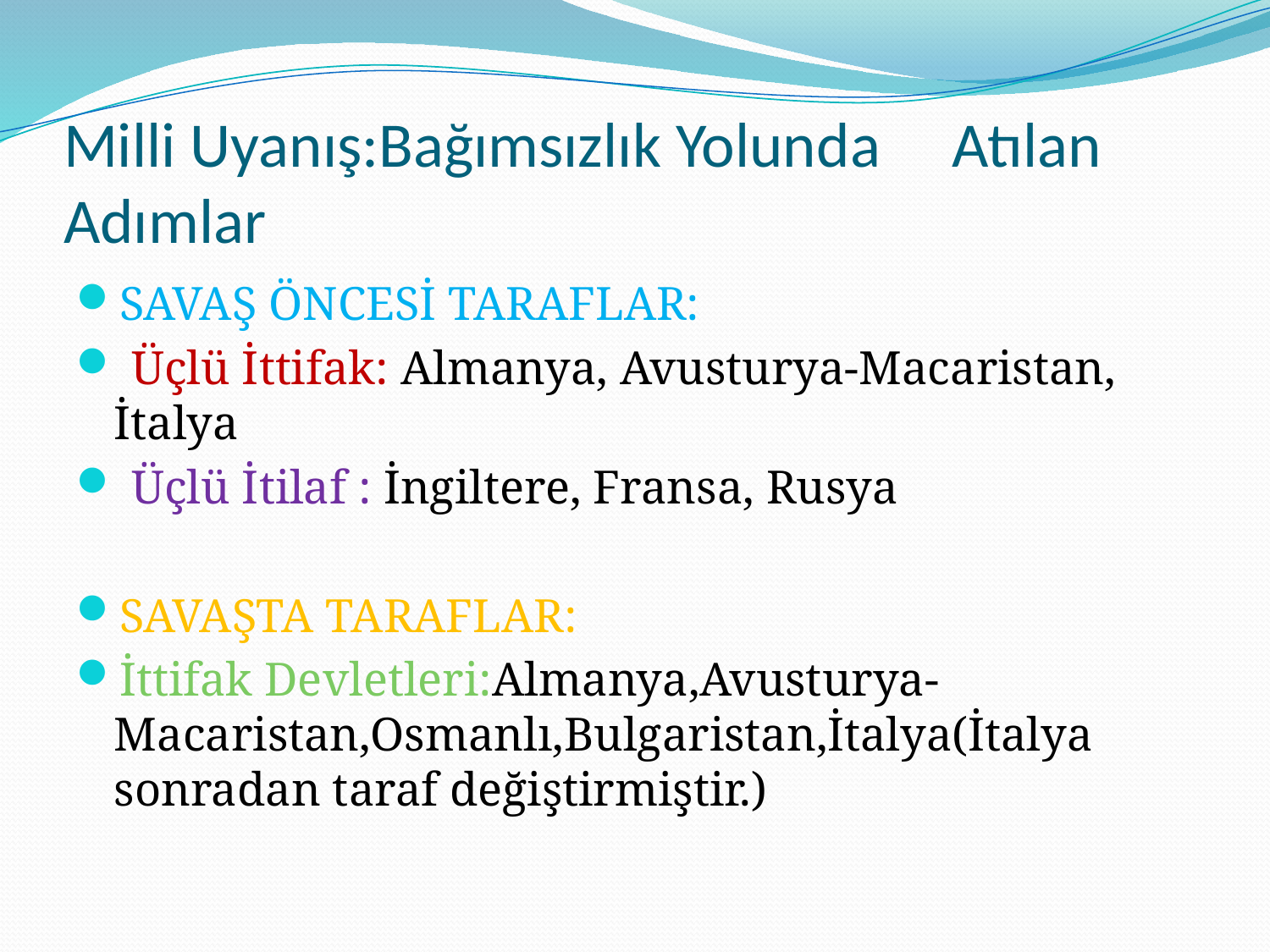

# Milli Uyanış:Bağımsızlık Yolunda     Atılan Adımlar
SAVAŞ ÖNCESİ TARAFLAR:
 Üçlü İttifak: Almanya, Avusturya-Macaristan, İtalya
 Üçlü İtilaf : İngiltere, Fransa, Rusya

SAVAŞTA TARAFLAR:
İttifak Devletleri:Almanya,Avusturya-Macaristan,Osmanlı,Bulgaristan,İtalya(İtalya sonradan taraf değiştirmiştir.)